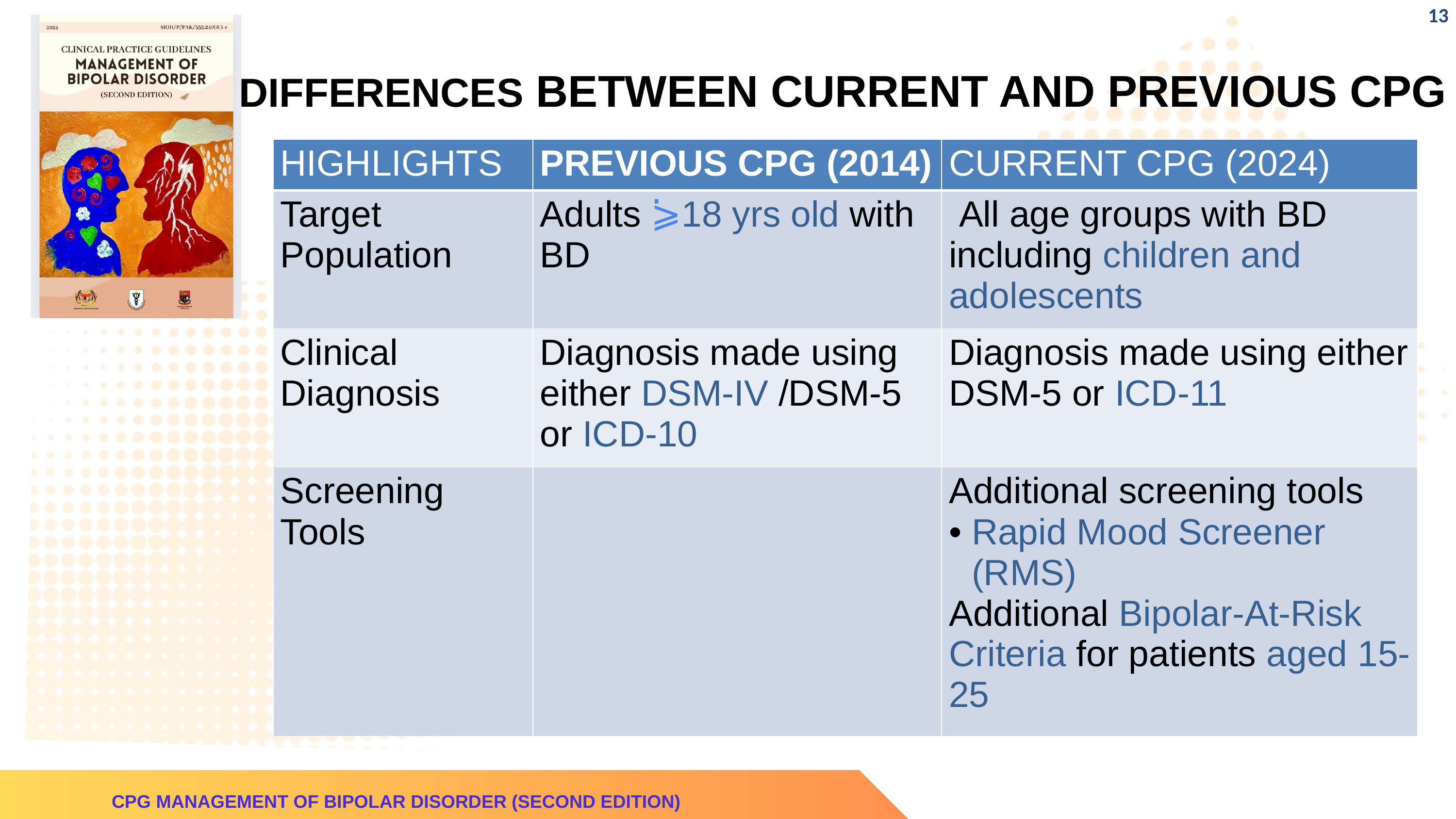

13

DIFFERENCES BETWEEN CURRENT AND PREVIOUS CPG

| HIGHLIGHTS | PREVIOUS CPG (2014) | CURRENT CPG (2024) |
| --- | --- | --- |
| Target Population | Adults ⪄18 yrs old with BD | All age groups with BD including children and adolescents |
| Clinical Diagnosis | Diagnosis made using either DSM-IV /DSM-5 or ICD-10 | Diagnosis made using either DSM-5 or ICD-11 |
| Screening Tools |  | Additional screening tools Rapid Mood Screener (RMS) Additional Bipolar-At-Risk Criteria for patients aged 15-25 |

CPG MANAGEMENT OF BIPOLAR DISORDER (SECOND EDITION)